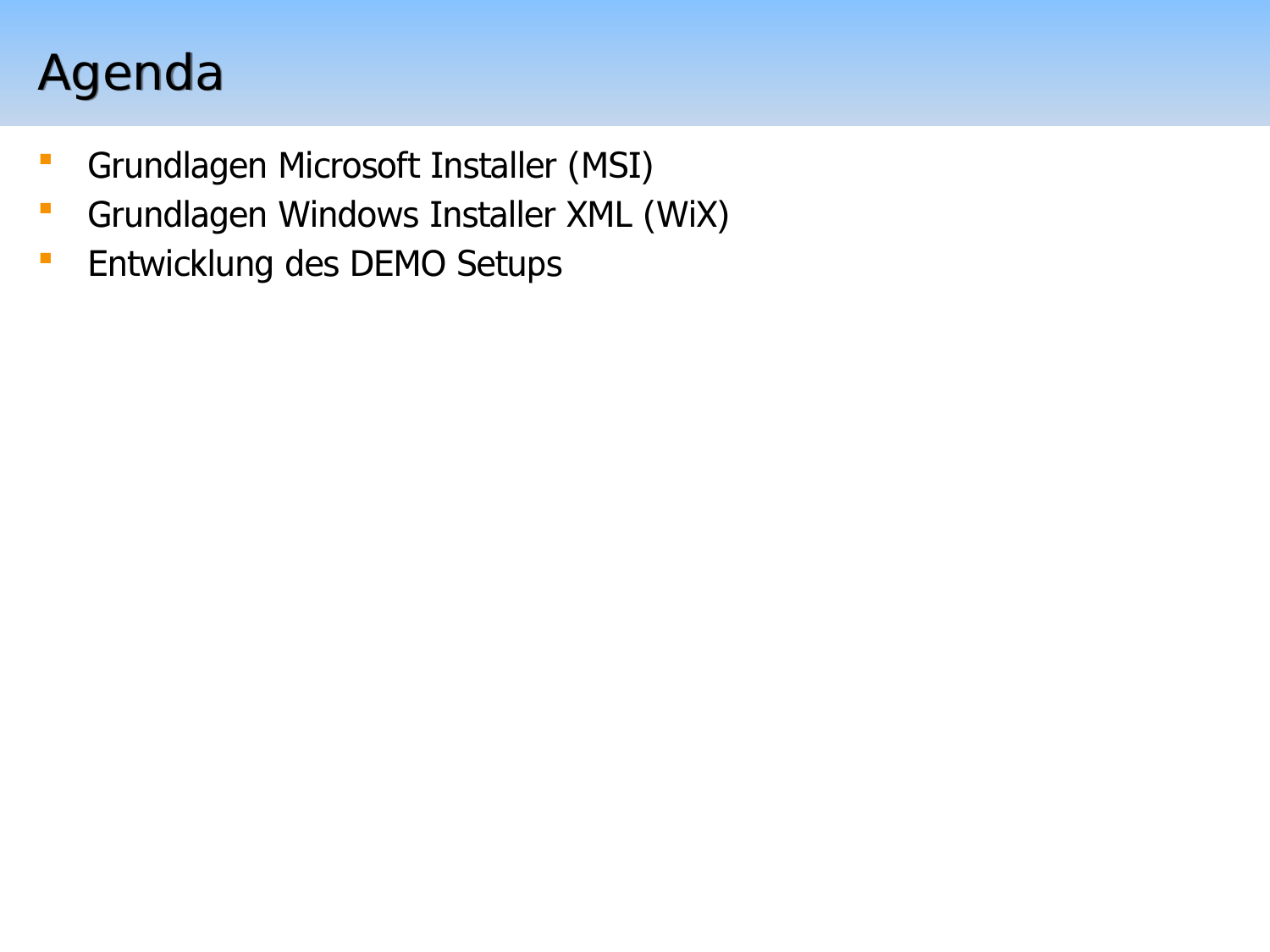

# Agenda
Grundlagen Microsoft Installer (MSI)
Grundlagen Windows Installer XML (WiX)
Entwicklung des DEMO Setups